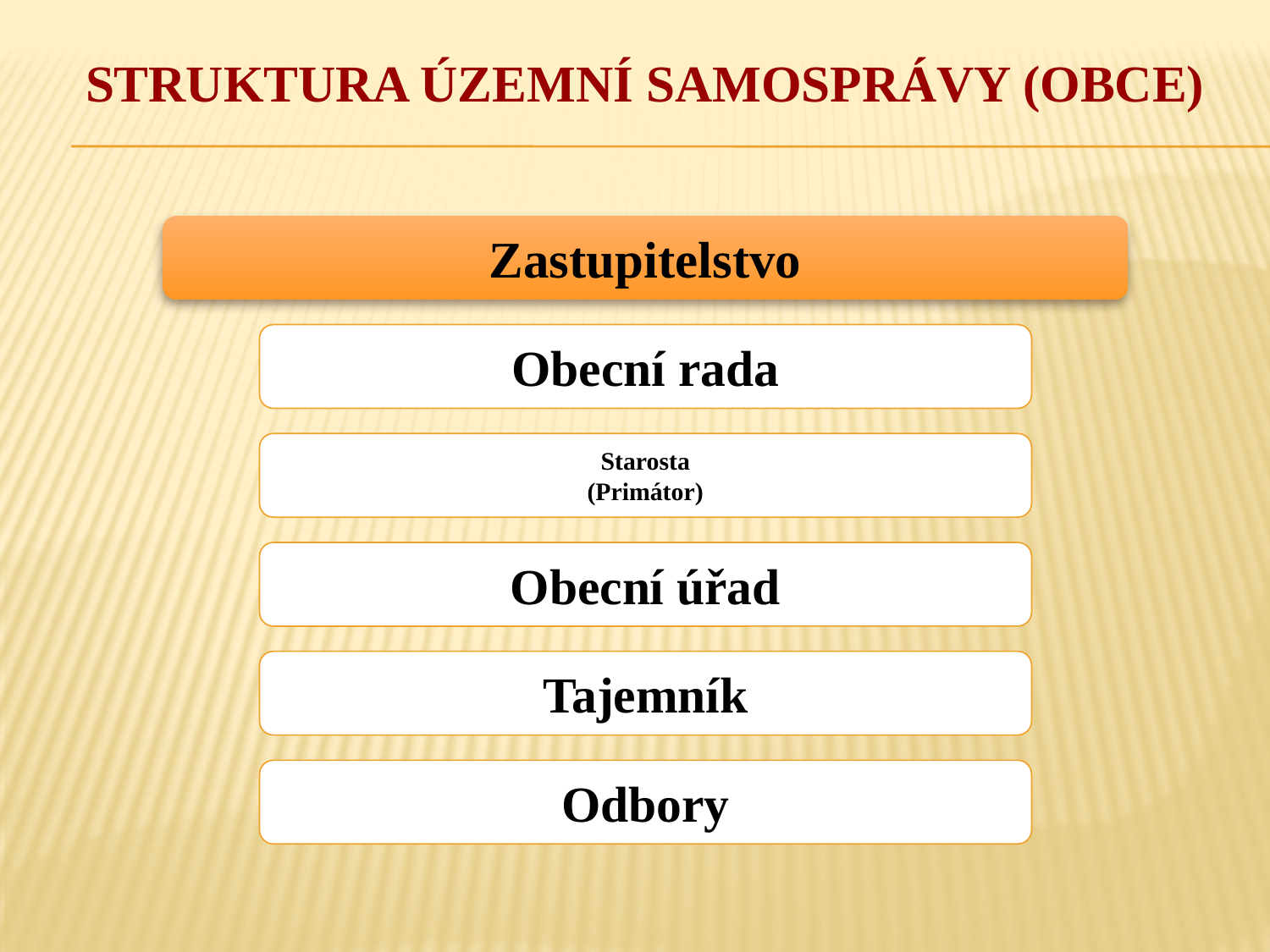

# Struktura územní samosprávy (obce)
Zastupitelstvo
Obecní rada
Starosta
(Primátor)
Obecní úřad
Tajemník
Odbory